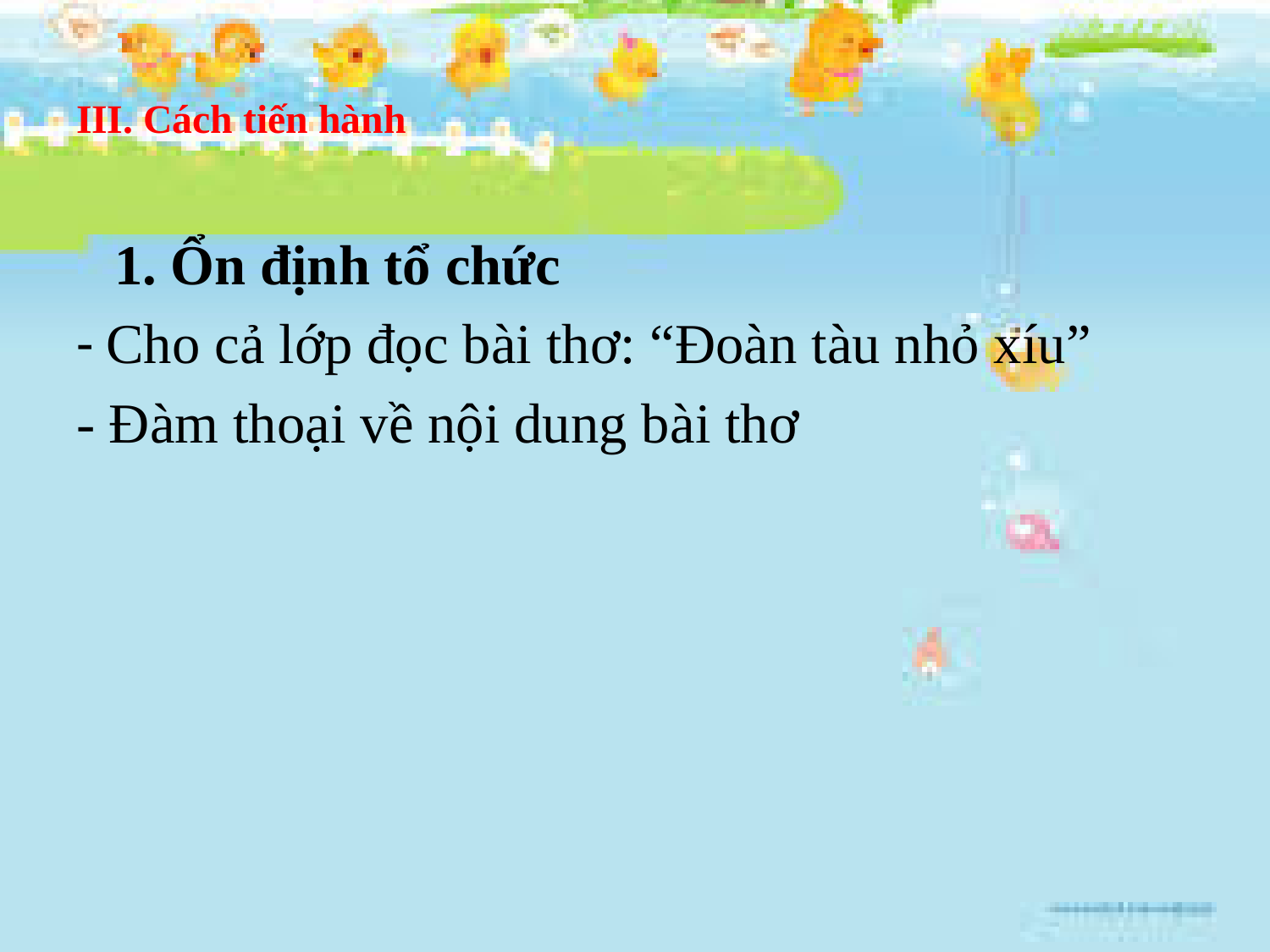

# III. Cách tiến hành
   1. Ổn định tổ chức
- Cho cả lớp đọc bài thơ: “Đoàn tàu nhỏ xíu”
- Đàm thoại về nội dung bài thơ